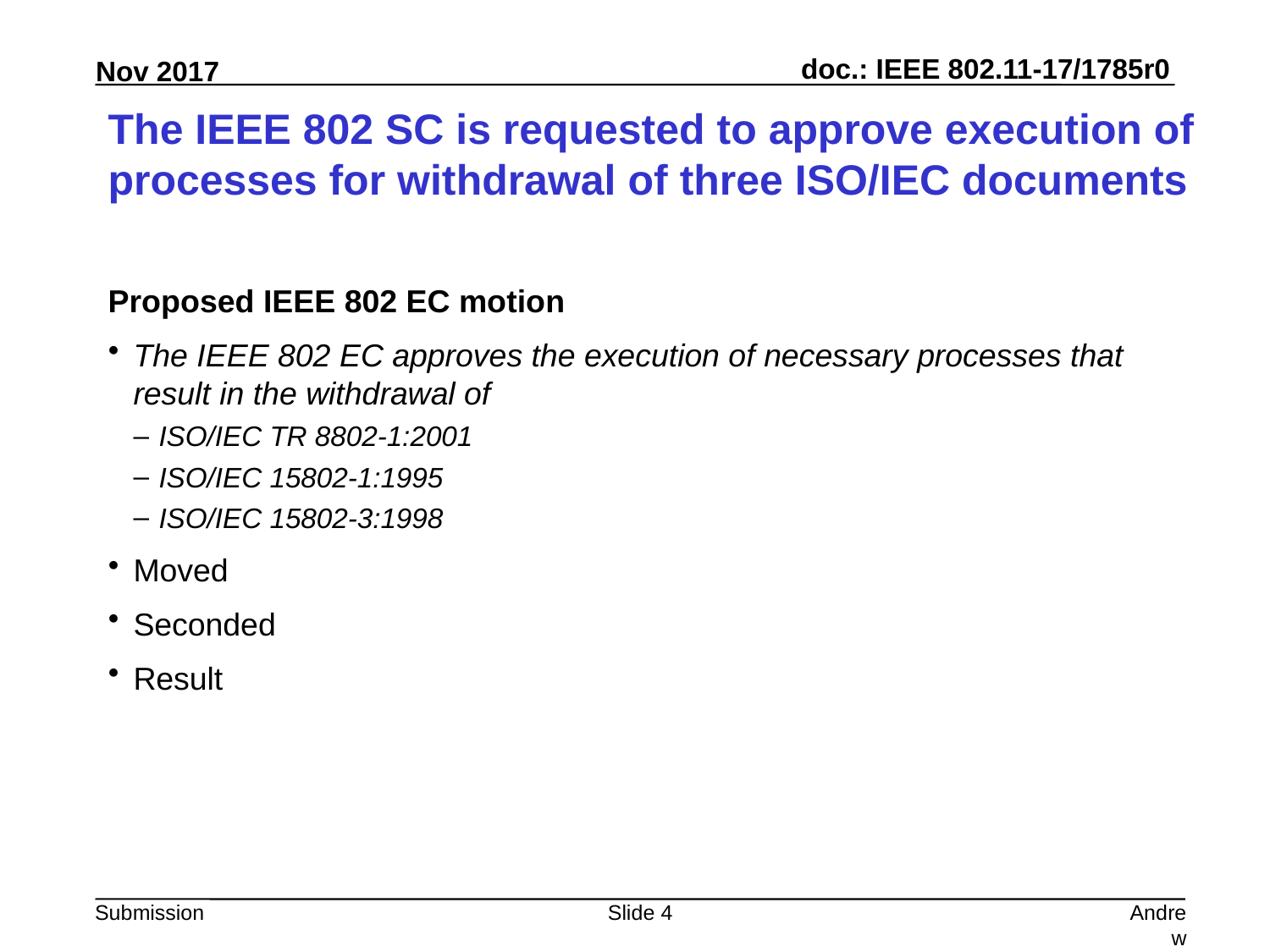

# The IEEE 802 SC is requested to approve execution of processes for withdrawal of three ISO/IEC documents
Proposed IEEE 802 EC motion
The IEEE 802 EC approves the execution of necessary processes that result in the withdrawal of
ISO/IEC TR 8802-1:2001
ISO/IEC 15802-1:1995
ISO/IEC 15802-3:1998
Moved
Seconded
Result
Slide 4
Andrew Myles, Cisco